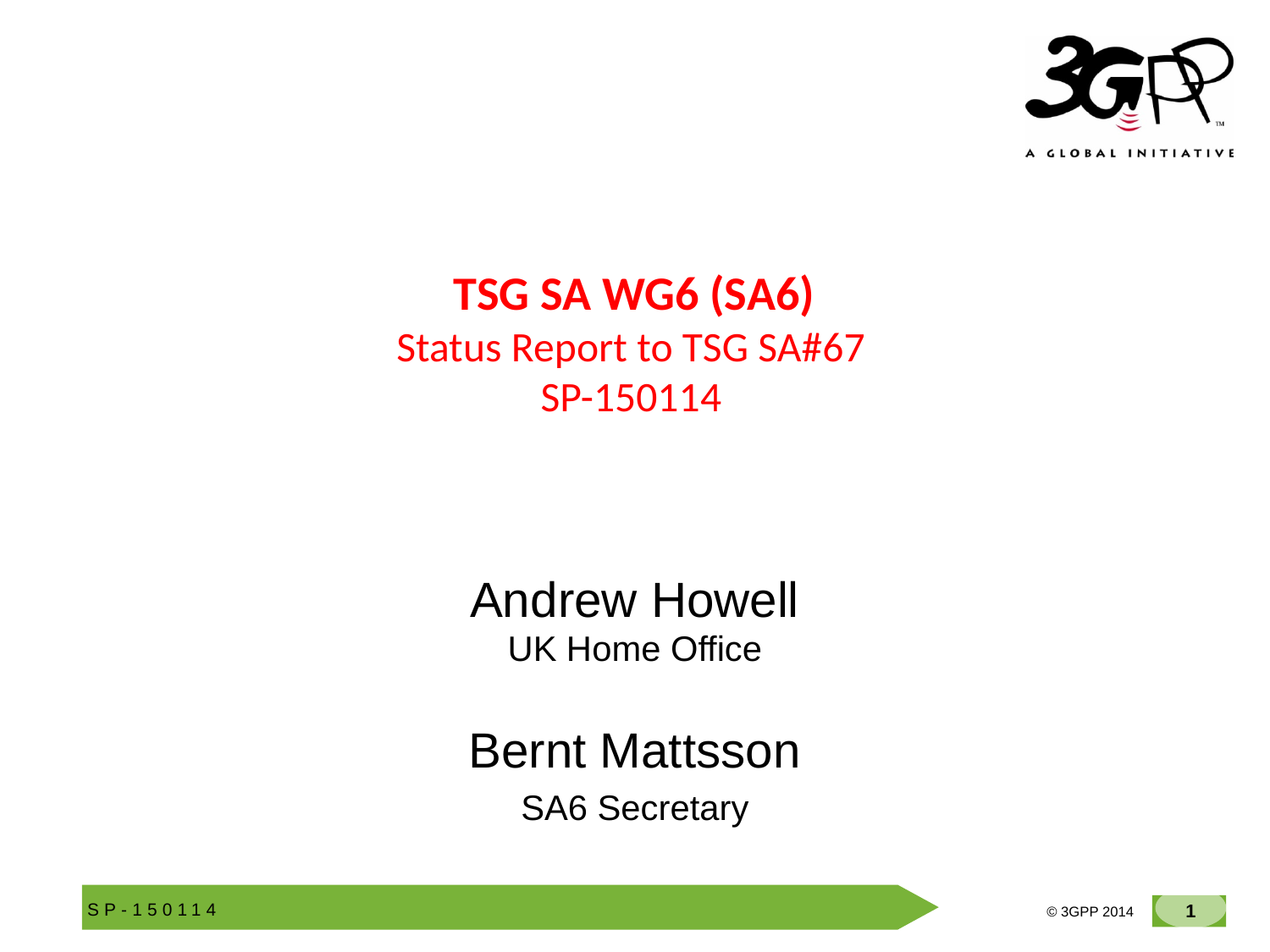

# TSG SA WG6 (SA6) Status Report to TSG SA#67 SP-150114
Andrew Howell
UK Home Office

Bernt Mattsson
SA6 Secretary